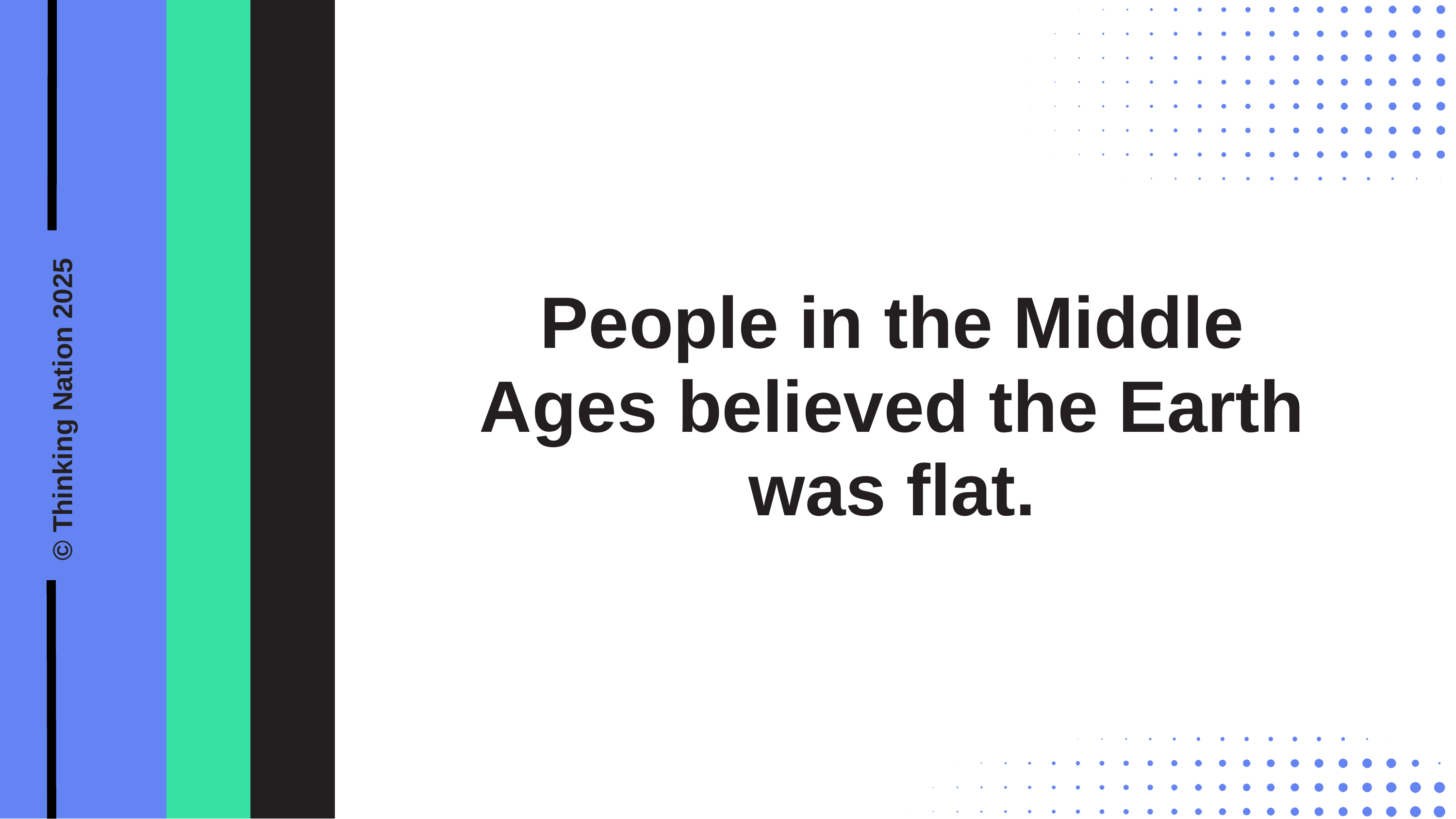

People in the Middle Ages believed the Earth was flat.
© Thinking Nation 2025